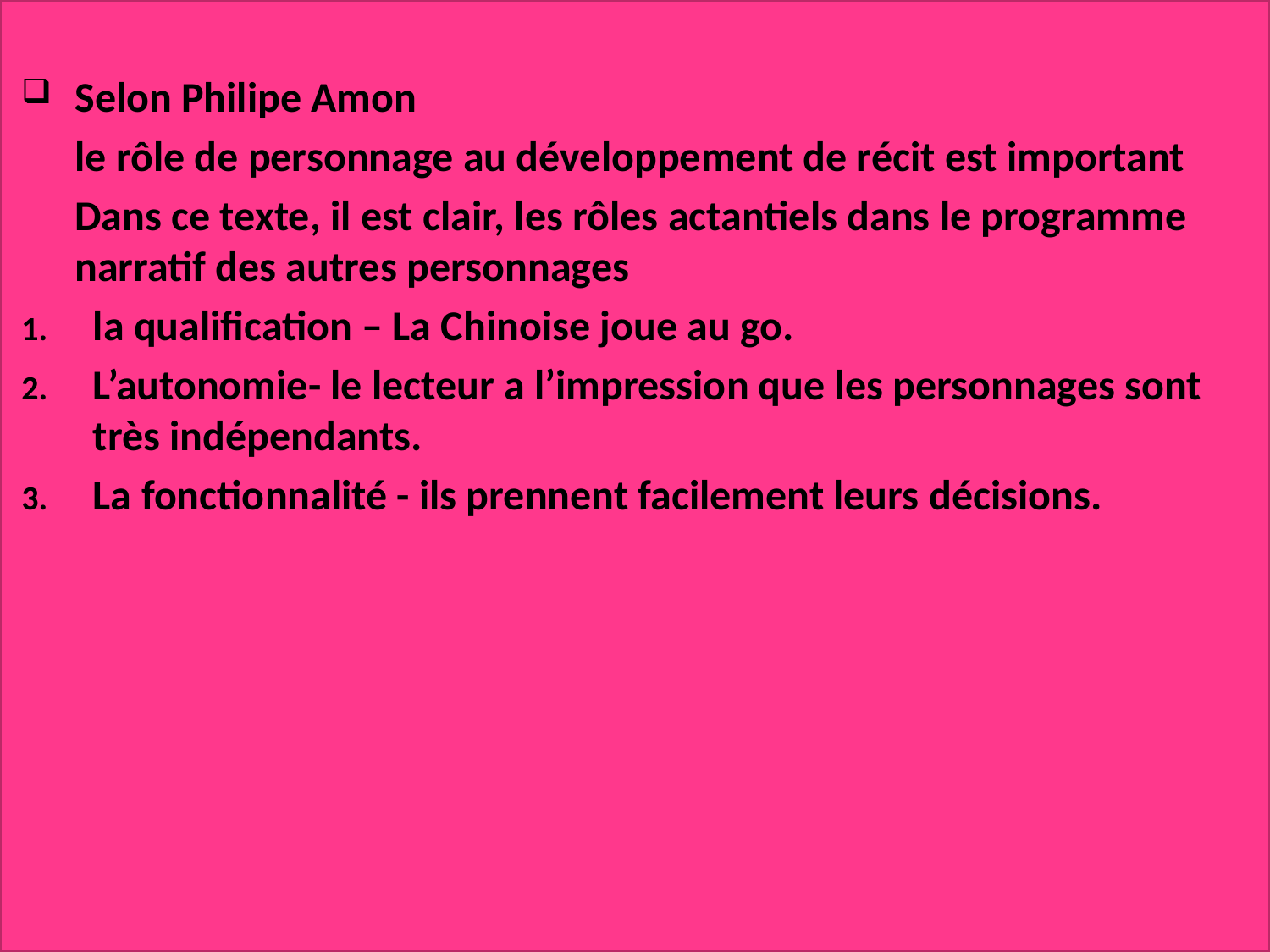

Selon Philipe Amon
le rôle de personnage au développement de récit est important
Dans ce texte, il est clair, les rôles actantiels dans le programme narratif des autres personnages
la qualification – La Chinoise joue au go.
L’autonomie- le lecteur a l’impression que les personnages sont très indépendants.
La fonctionnalité - ils prennent facilement leurs décisions.

#